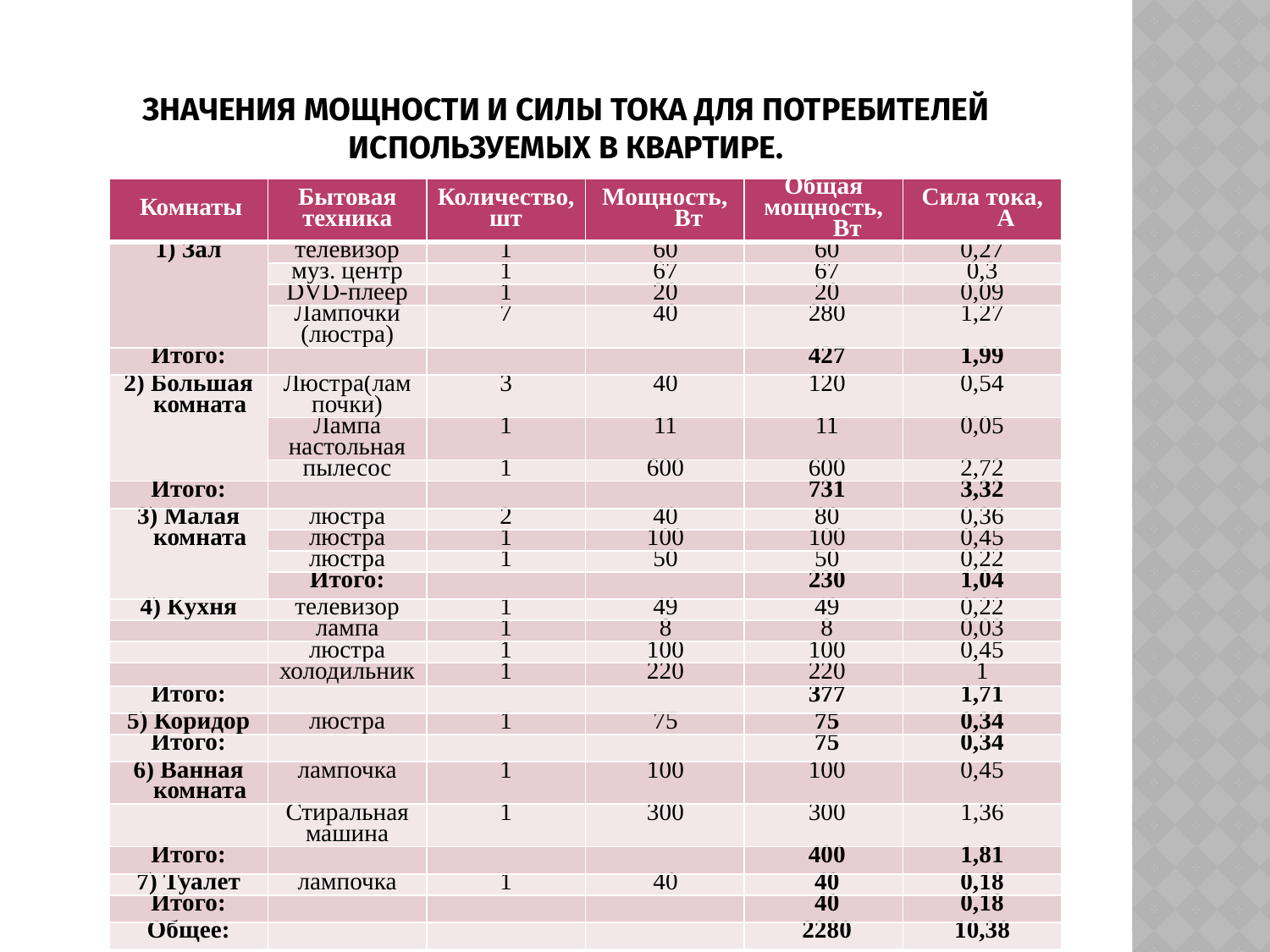

# Значения мощности и силы тока для потребителей используемых в квартире.
| Комнаты | Бытовая техника | Количество, шт | Мощность, Вт | Общая мощность, Вт | Сила тока, А |
| --- | --- | --- | --- | --- | --- |
| 1) Зал | телевизор | 1 | 60 | 60 | 0,27 |
|  | муз. центр | 1 | 67 | 67 | 0,3 |
|  | DVD-плеер | 1 | 20 | 20 | 0,09 |
|  | Лампочки (люстра) | 7 | 40 | 280 | 1,27 |
| Итого: |  |  |  | 427 | 1,99 |
| 2) Большая комната | Люстра(лампочки) | 3 | 40 | 120 | 0,54 |
|  | Лампа настольная | 1 | 11 | 11 | 0,05 |
|  | пылесос | 1 | 600 | 600 | 2,72 |
| Итого: |  |  |  | 731 | 3,32 |
| 3) Малая комната | люстра | 2 | 40 | 80 | 0,36 |
|  | люстра | 1 | 100 | 100 | 0,45 |
|  | люстра | 1 | 50 | 50 | 0,22 |
|  | Итого: |  |  | 230 | 1,04 |
| 4) Кухня | телевизор | 1 | 49 | 49 | 0,22 |
|  | лампа | 1 | 8 | 8 | 0,03 |
|  | люстра | 1 | 100 | 100 | 0,45 |
|  | холодильник | 1 | 220 | 220 | 1 |
| Итого: |  |  |  | 377 | 1,71 |
| 5) Коридор | люстра | 1 | 75 | 75 | 0,34 |
| Итого: |  |  |  | 75 | 0,34 |
| 6) Ванная комната | лампочка | 1 | 100 | 100 | 0,45 |
|  | Стиральная машина | 1 | 300 | 300 | 1,36 |
| Итого: |  |  |  | 400 | 1,81 |
| 7) Туалет | лампочка | 1 | 40 | 40 | 0,18 |
| Итого: |  |  |  | 40 | 0,18 |
| Общее: |  |  |  | 2280 | 10,38 |